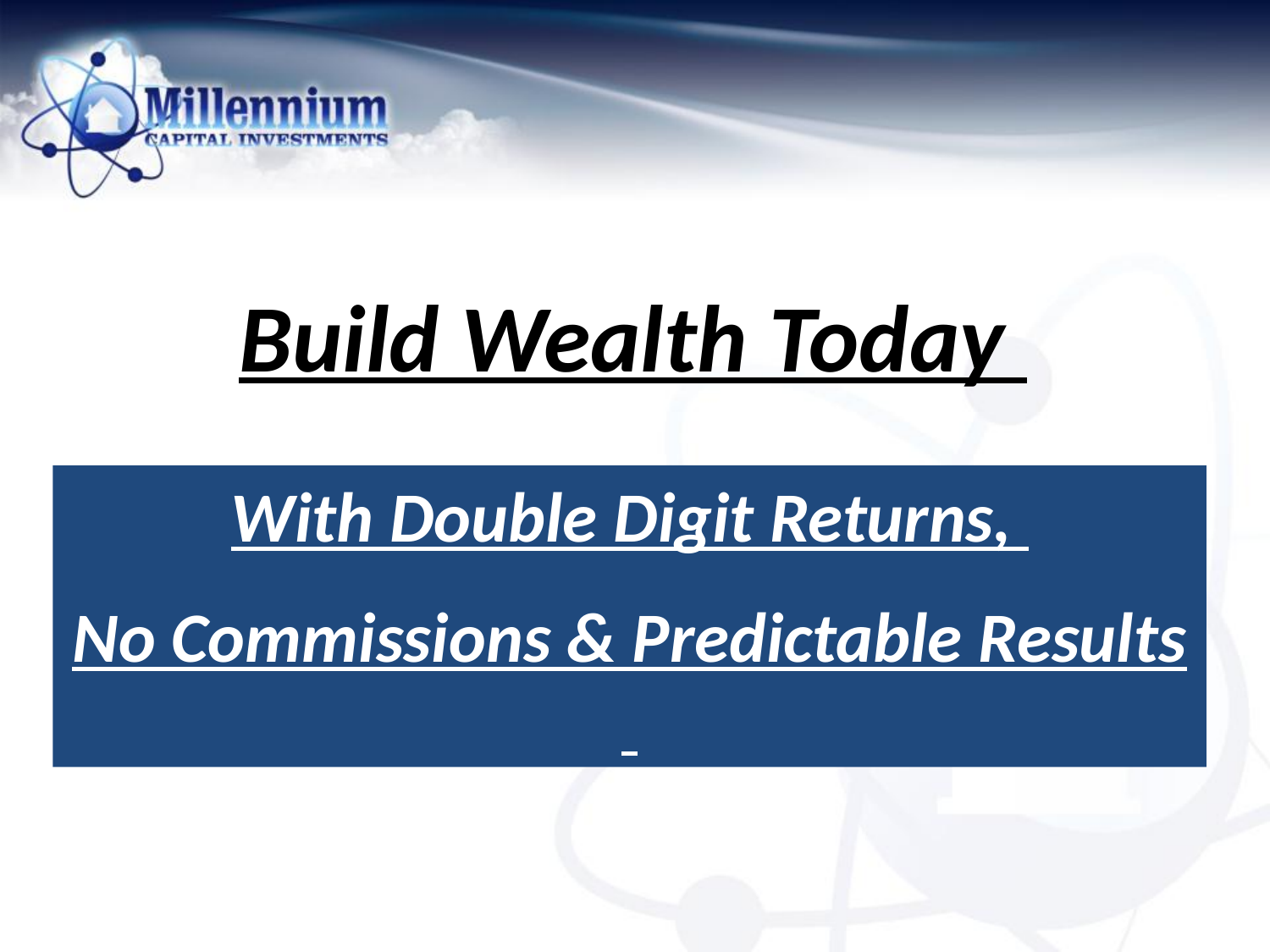

# Build Wealth Today
With Double Digit Returns,
No Commissions & Predictable Results